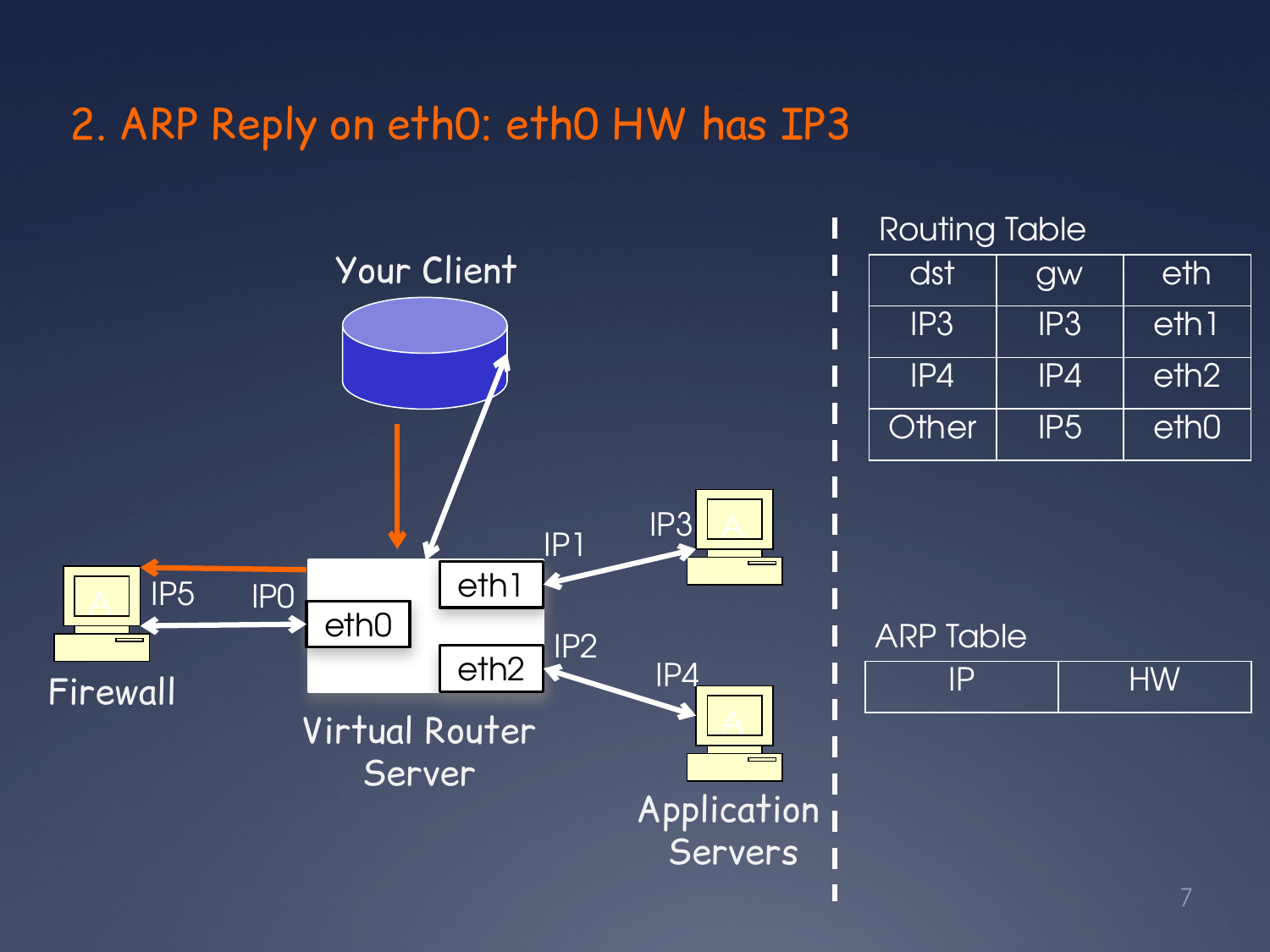

2. ARP Reply on eth0: eth0 HW has IP3
Routing Table
Your Client
| dst | gw | eth |
| --- | --- | --- |
| IP3 | IP3 | eth1 |
| IP4 | IP4 | eth2 |
| Other | IP5 | eth0 |

A
IP3
IP1

eth1
eth0
eth2
A
IP5
IP0
ARP Table
IP2
IP4
| IP | HW |
| --- | --- |
Firewall
A
Virtual Router
Server
Application
Servers
7